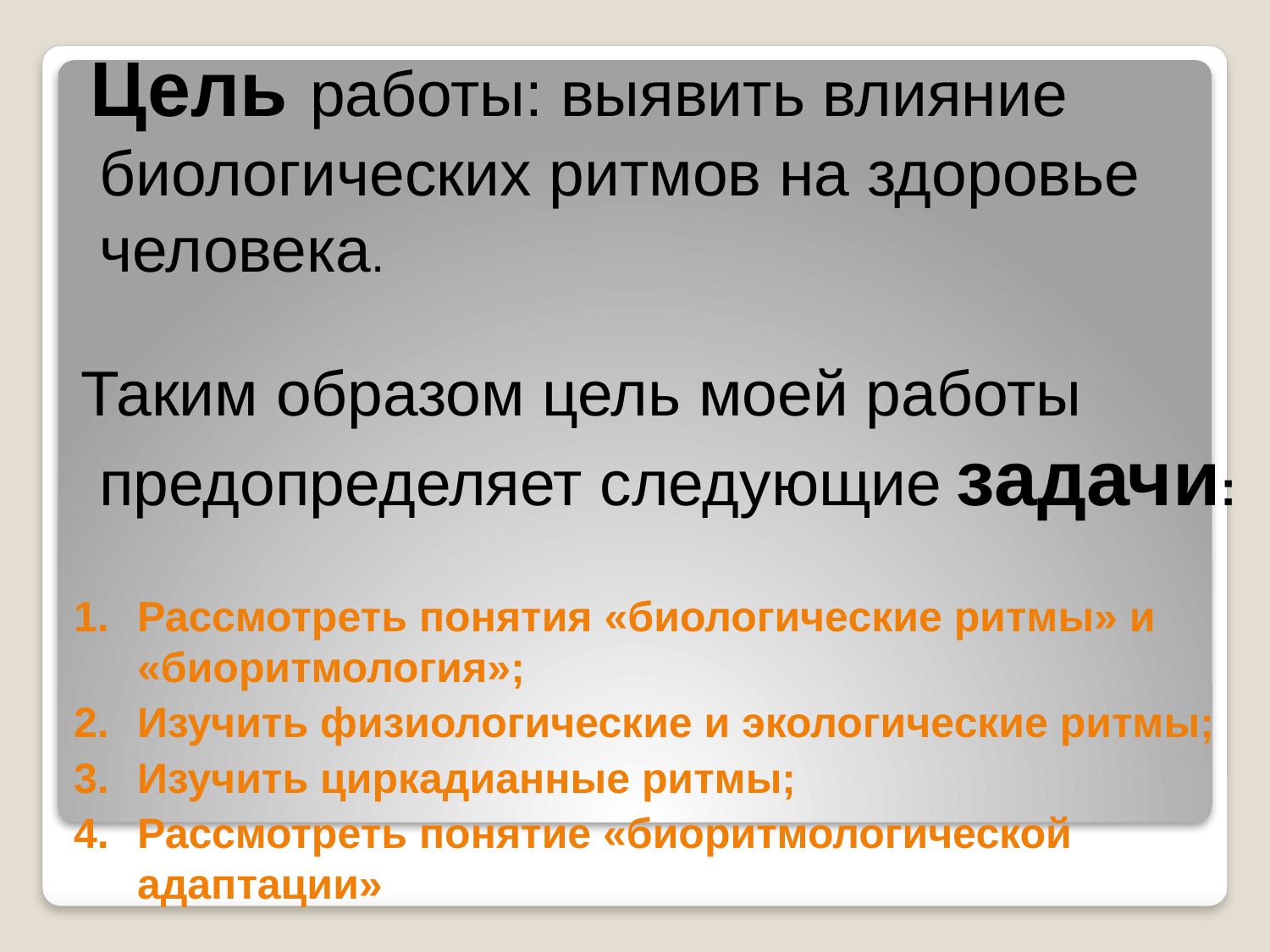

Цель работы: выявить влияние биологических ритмов на здоровье человека.

    Таким образом цель моей работы предопределяет следующие задачи:

Рассмотреть понятия «биологические ритмы» и «биоритмология»;
Изучить физиологические и экологические ритмы;
Изучить циркадианные ритмы;
Рассмотреть понятие «биоритмологической адаптации»